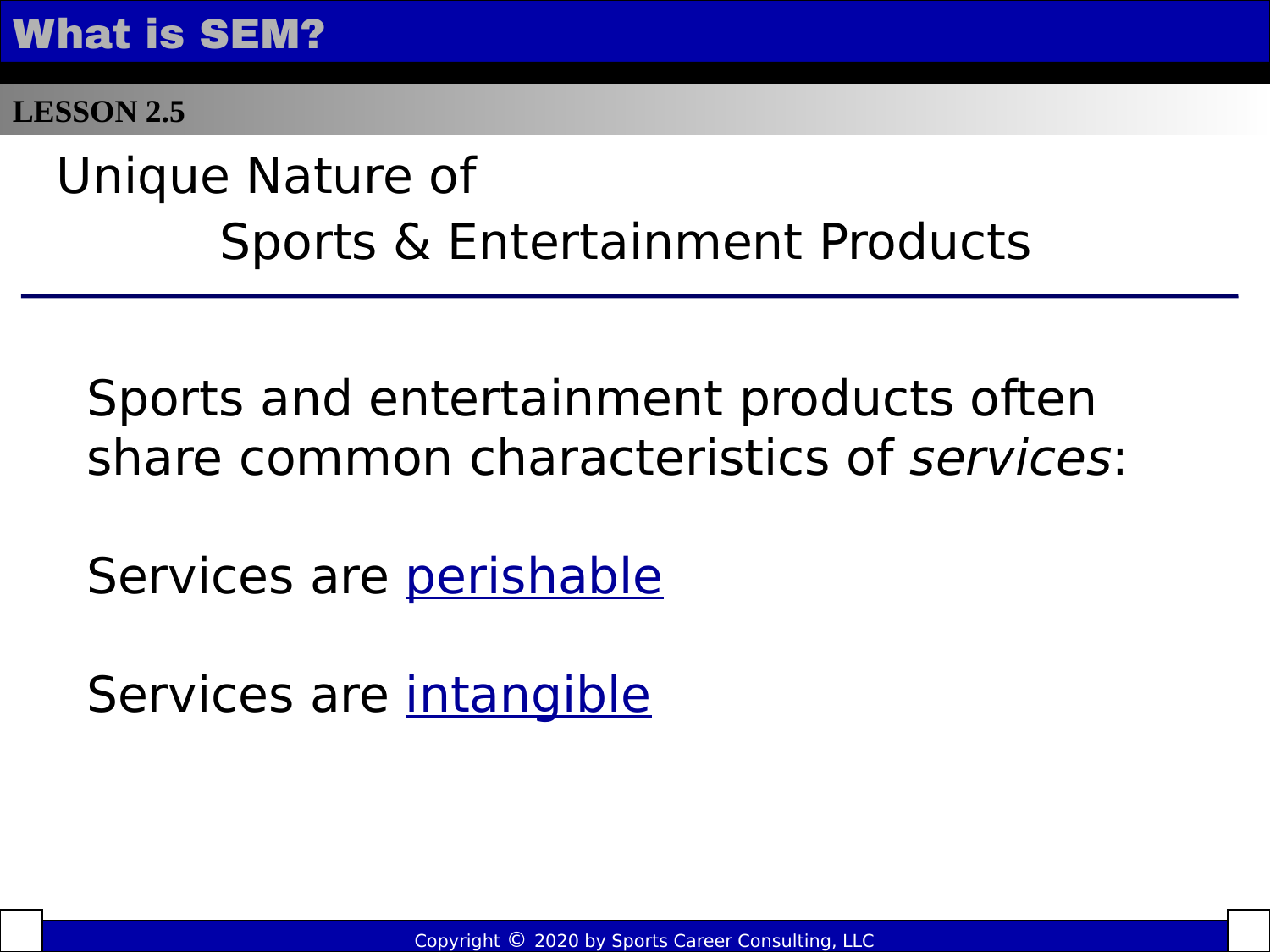

What is SEM?
LESSON 2.5
Unique Nature of                                                Sports & Entertainment Products

Sports and entertainment products often share common characteristics of services:

Services are perishable

Services are intangible
Copyright © 2020 by Sports Career Consulting, LLC